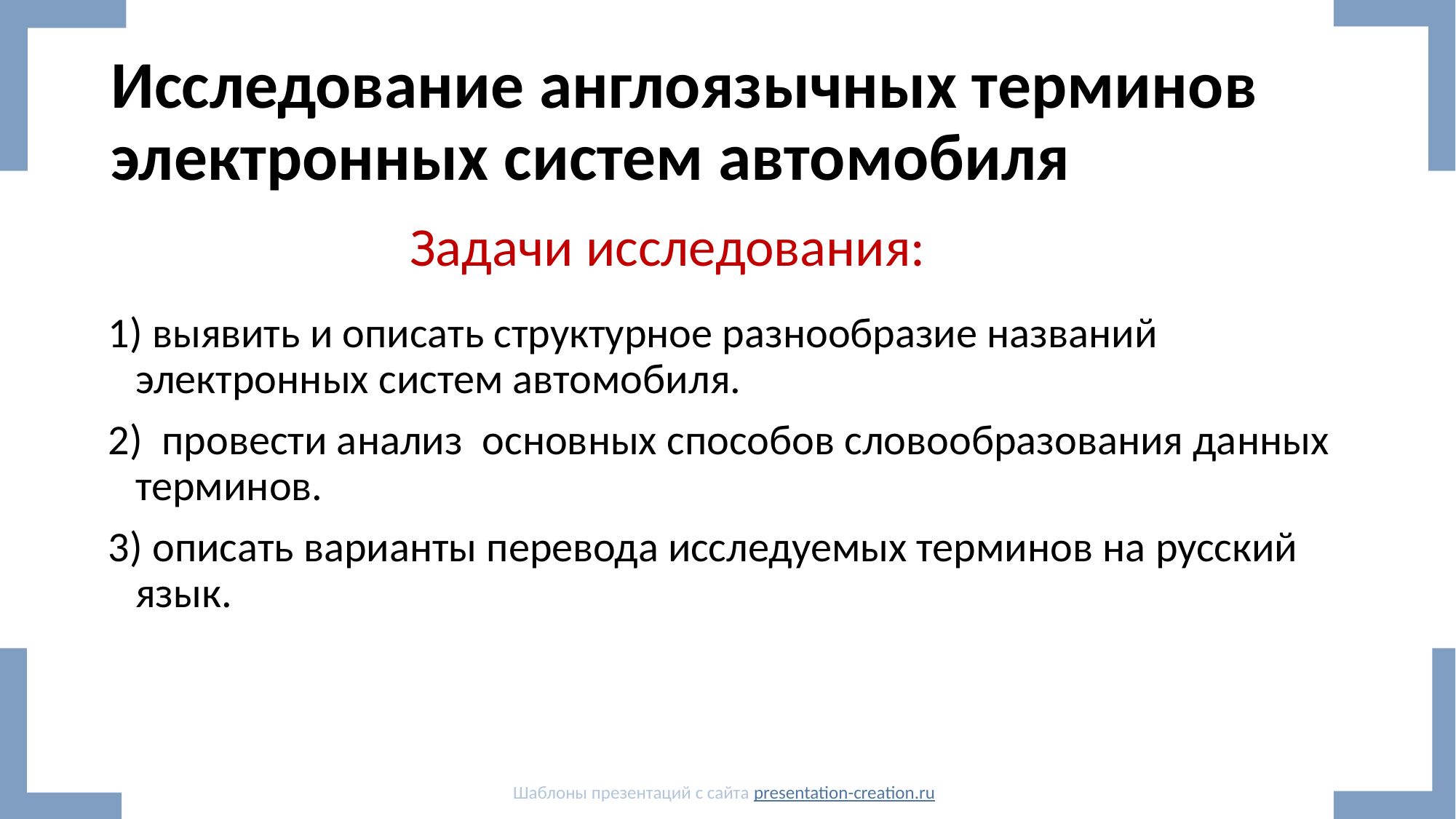

# Исследование англоязычных терминов электронных систем автомобиля
Задачи исследования:
1) выявить и описать структурное разнообразие названий электронных систем автомобиля.
2)  провести анализ  основных способов словообразования данных терминов.
3) описать варианты перевода исследуемых терминов на русский язык.
Шаблоны презентаций с сайта presentation-creation.ru